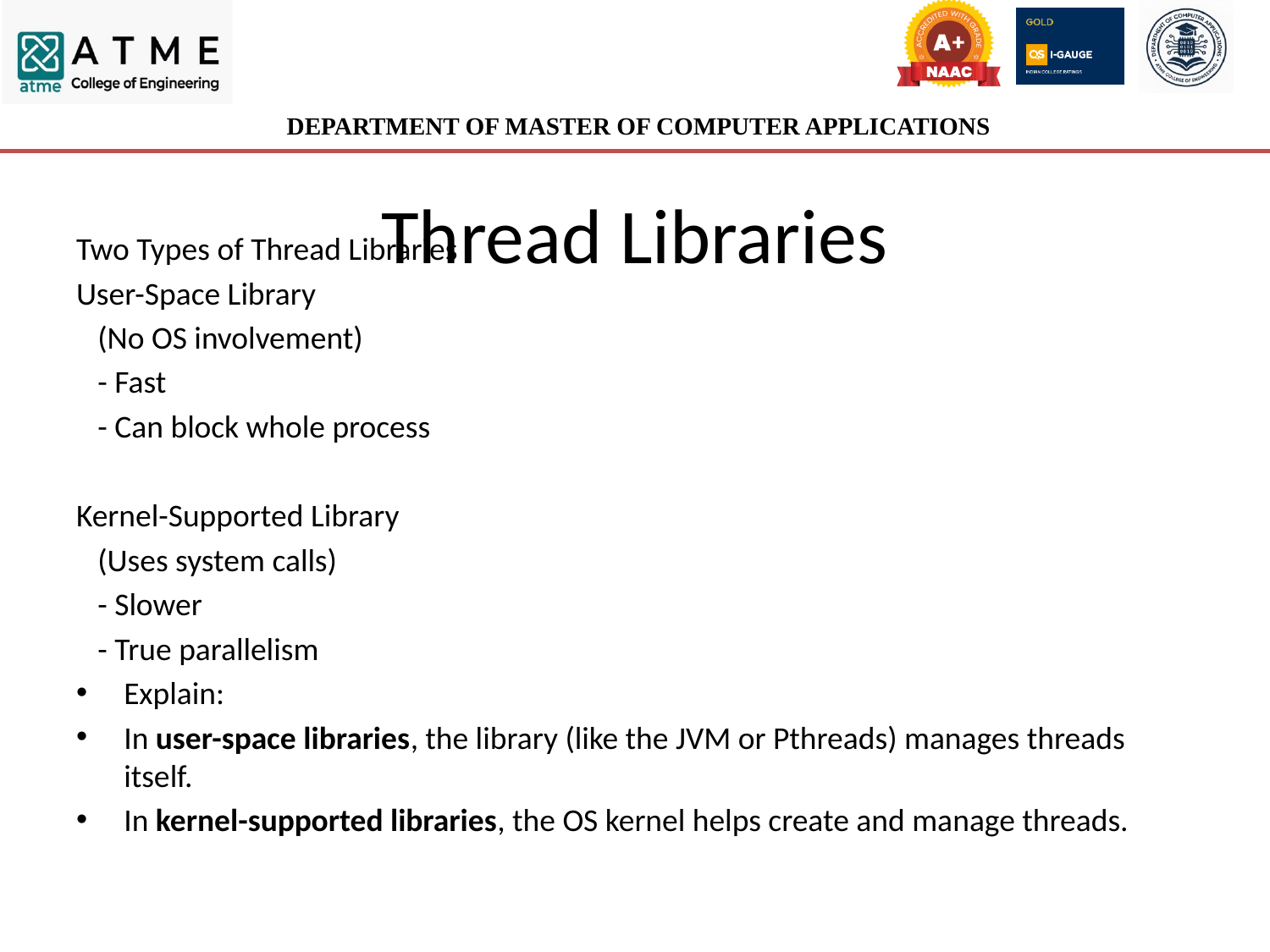

# Thread Libraries
Two Types of Thread Libraries
User-Space Library
   (No OS involvement)
   - Fast
   - Can block whole process

Kernel-Supported Library
   (Uses system calls)
   - Slower
   - True parallelism
Explain:
In user-space libraries, the library (like the JVM or Pthreads) manages threads itself.
In kernel-supported libraries, the OS kernel helps create and manage threads.